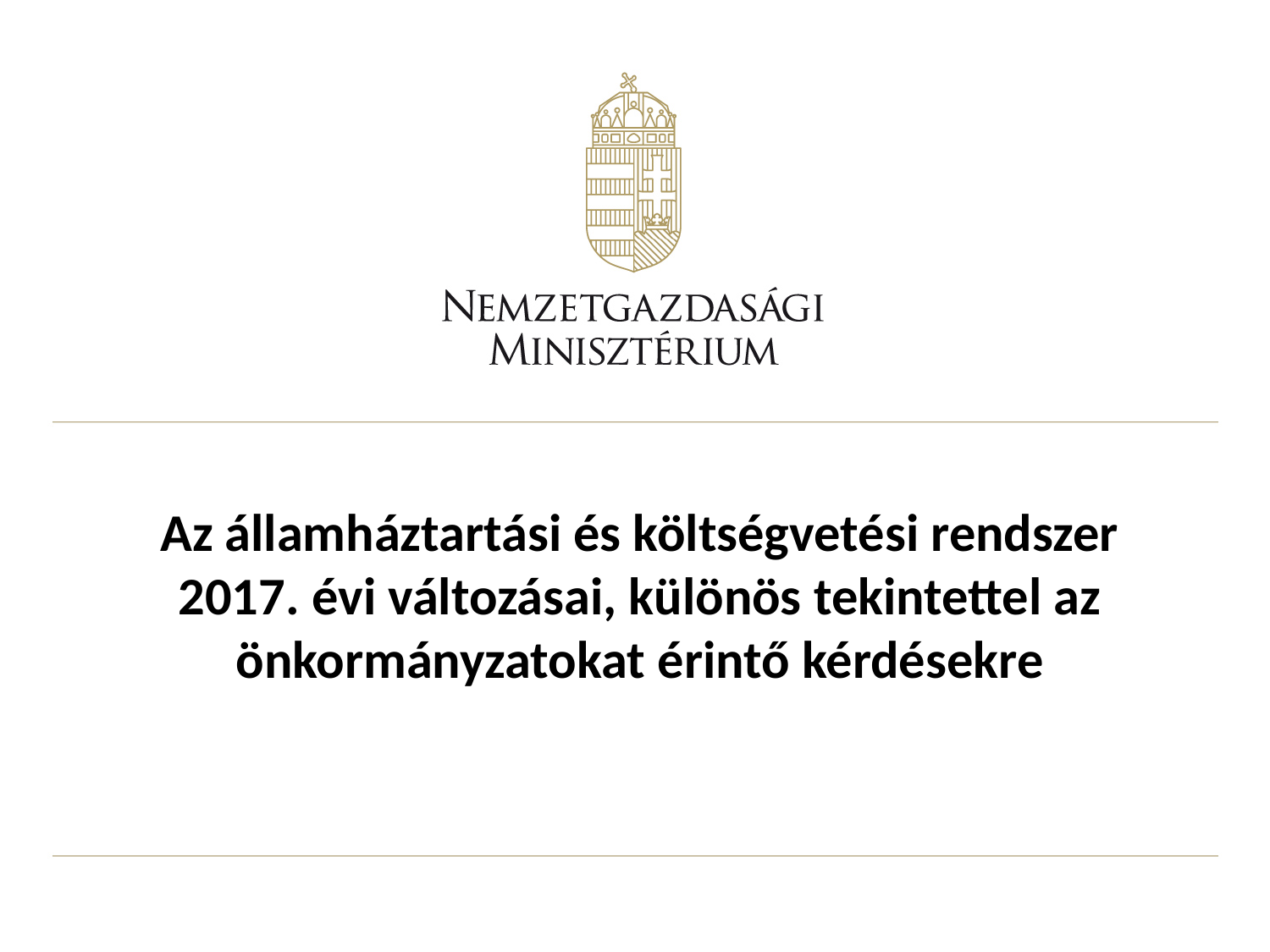

# Az államháztartási és költségvetési rendszer 2017. évi változásai, különös tekintettel az önkormányzatokat érintő kérdésekre